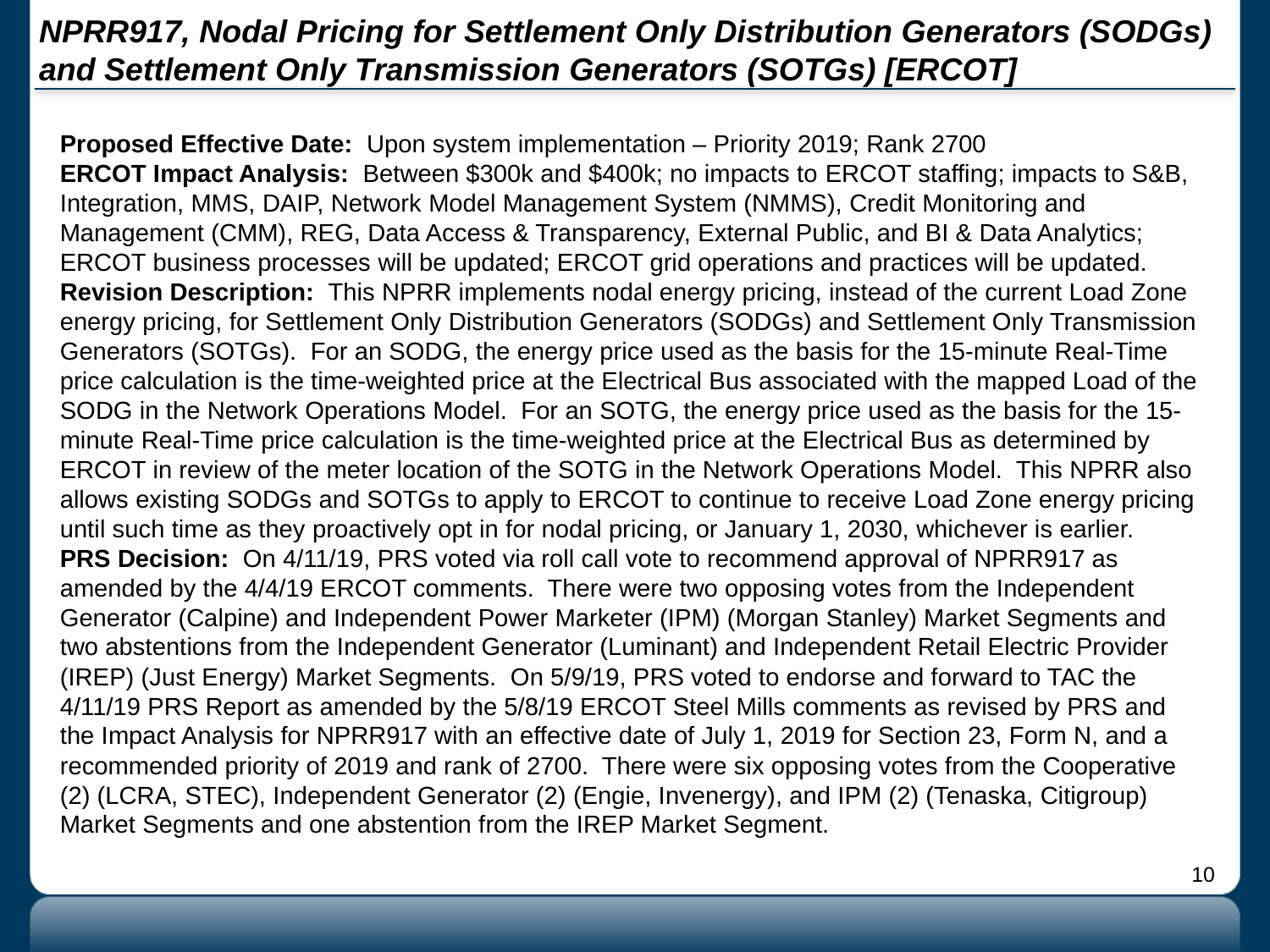

# NPRR917, Nodal Pricing for Settlement Only Distribution Generators (SODGs) and Settlement Only Transmission Generators (SOTGs) [ERCOT]
Proposed Effective Date:  Upon system implementation – Priority 2019; Rank 2700
ERCOT Impact Analysis:  Between $300k and $400k; no impacts to ERCOT staffing; impacts to S&B, Integration, MMS, DAIP, Network Model Management System (NMMS), Credit Monitoring and Management (CMM), REG, Data Access & Transparency, External Public, and BI & Data Analytics; ERCOT business processes will be updated; ERCOT grid operations and practices will be updated.
Revision Description:  This NPRR implements nodal energy pricing, instead of the current Load Zone energy pricing, for Settlement Only Distribution Generators (SODGs) and Settlement Only Transmission Generators (SOTGs).  For an SODG, the energy price used as the basis for the 15-minute Real-Time price calculation is the time-weighted price at the Electrical Bus associated with the mapped Load of the SODG in the Network Operations Model.  For an SOTG, the energy price used as the basis for the 15-minute Real-Time price calculation is the time-weighted price at the Electrical Bus as determined by ERCOT in review of the meter location of the SOTG in the Network Operations Model.  This NPRR also allows existing SODGs and SOTGs to apply to ERCOT to continue to receive Load Zone energy pricing until such time as they proactively opt in for nodal pricing, or January 1, 2030, whichever is earlier.
PRS Decision:  On 4/11/19, PRS voted via roll call vote to recommend approval of NPRR917 as amended by the 4/4/19 ERCOT comments.  There were two opposing votes from the Independent Generator (Calpine) and Independent Power Marketer (IPM) (Morgan Stanley) Market Segments and two abstentions from the Independent Generator (Luminant) and Independent Retail Electric Provider (IREP) (Just Energy) Market Segments.  On 5/9/19, PRS voted to endorse and forward to TAC the 4/11/19 PRS Report as amended by the 5/8/19 ERCOT Steel Mills comments as revised by PRS and the Impact Analysis for NPRR917 with an effective date of July 1, 2019 for Section 23, Form N, and a recommended priority of 2019 and rank of 2700.  There were six opposing votes from the Cooperative (2) (LCRA, STEC), Independent Generator (2) (Engie, Invenergy), and IPM (2) (Tenaska, Citigroup) Market Segments and one abstention from the IREP Market Segment.